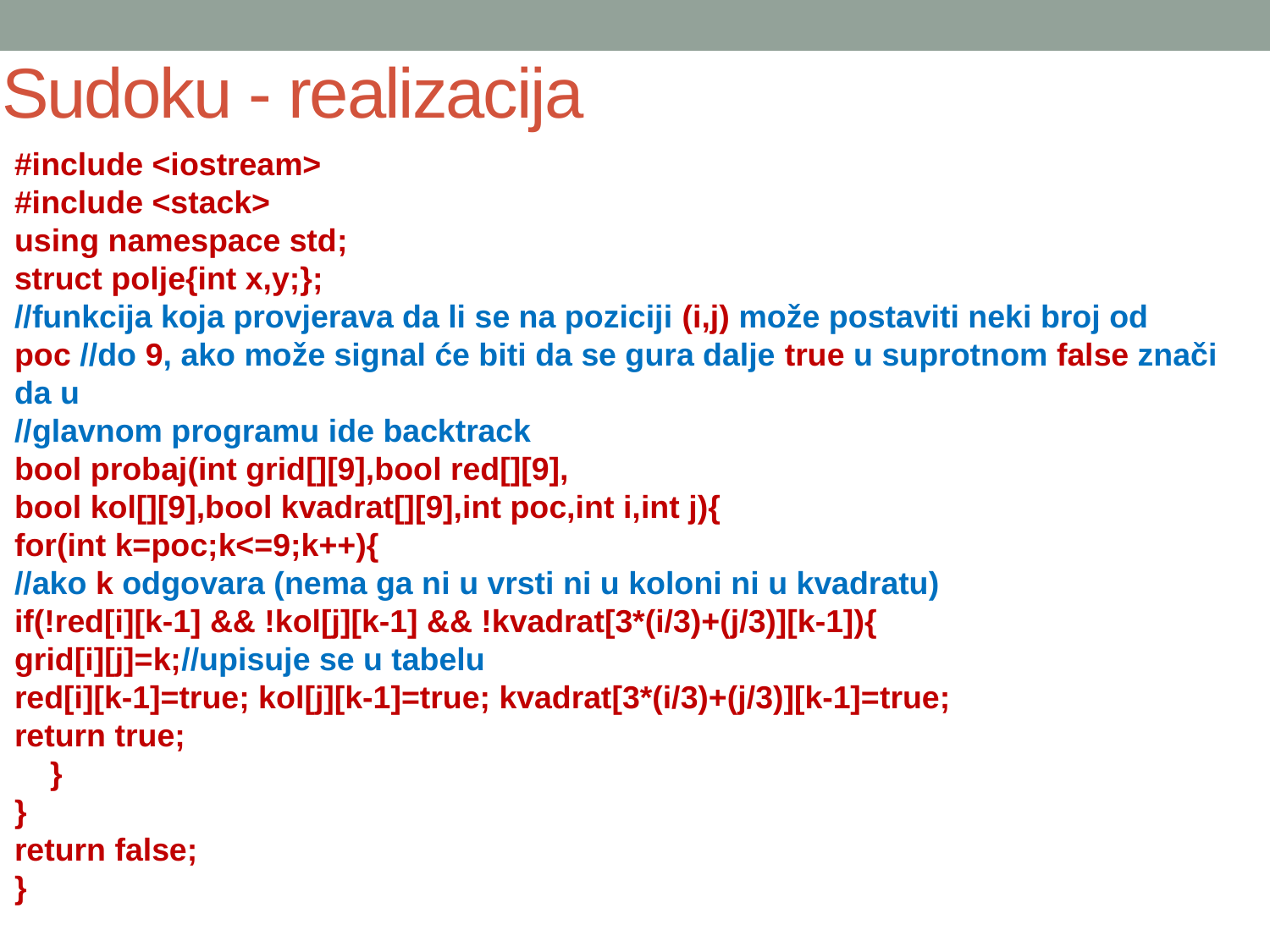

# Sudoku - realizacija
#include <iostream>
#include <stack>
using namespace std;
struct polje{int x,y;};
//funkcija koja provjerava da li se na poziciji (i,j) može postaviti neki broj od poc //do 9, ako može signal će biti da se gura dalje true u suprotnom false znači da u
//glavnom programu ide backtrack
bool probaj(int grid[][9],bool red[][9],
bool kol[][9],bool kvadrat[][9],int poc,int i,int j){
for(int k=poc;k<=9;k++){
//ako k odgovara (nema ga ni u vrsti ni u koloni ni u kvadratu)
if(!red[i][k-1] && !kol[j][k-1] && !kvadrat[3*(i/3)+(j/3)][k-1]){
grid[i][j]=k;//upisuje se u tabelu
red[i][k-1]=true; kol[j][k-1]=true; kvadrat[3*(i/3)+(j/3)][k-1]=true;
return true;
    }
}
return false;
}